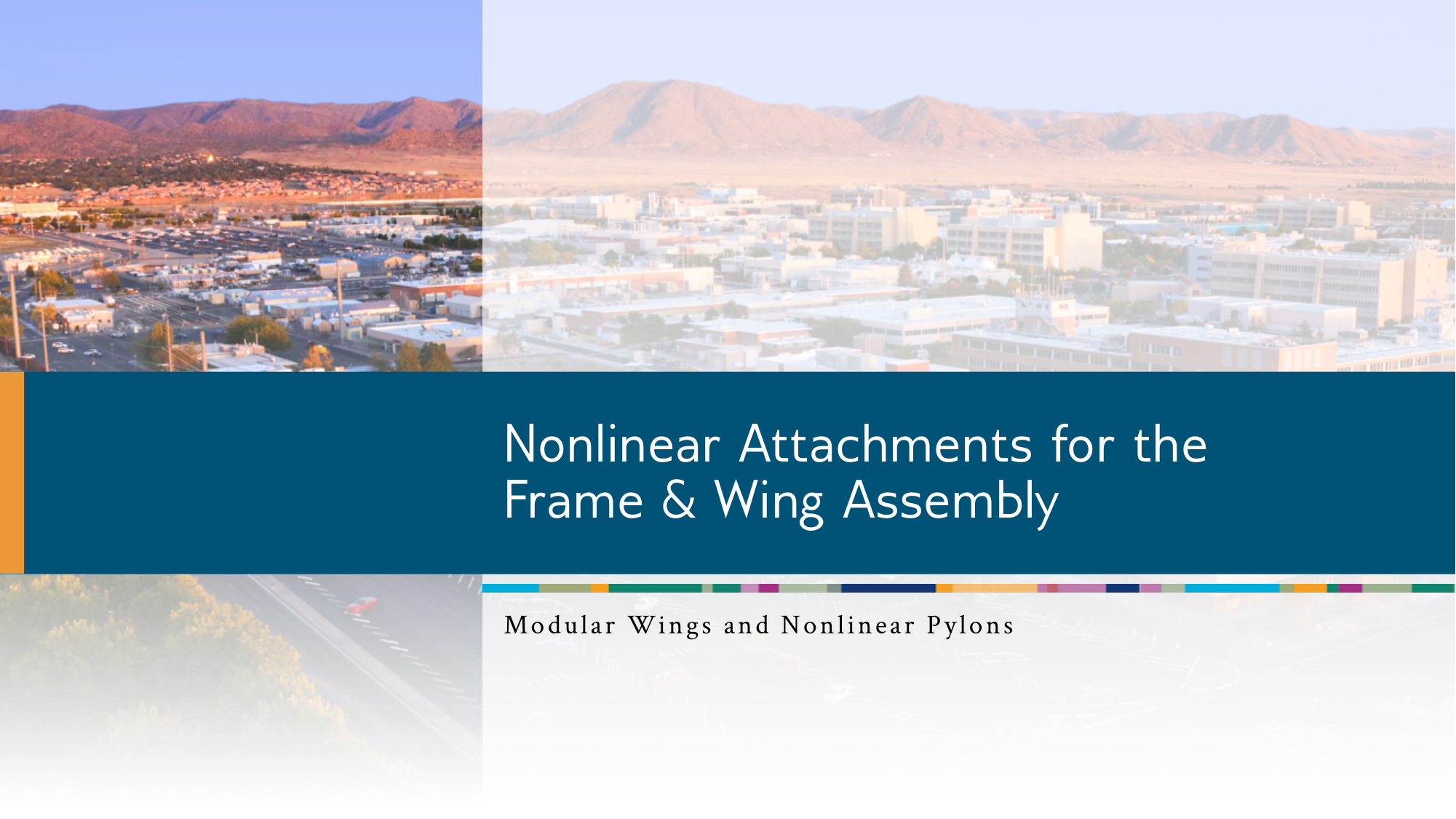

# Nonlinear Attachments for the Frame & Wing Assembly
Modular Wings and Nonlinear Pylons
4